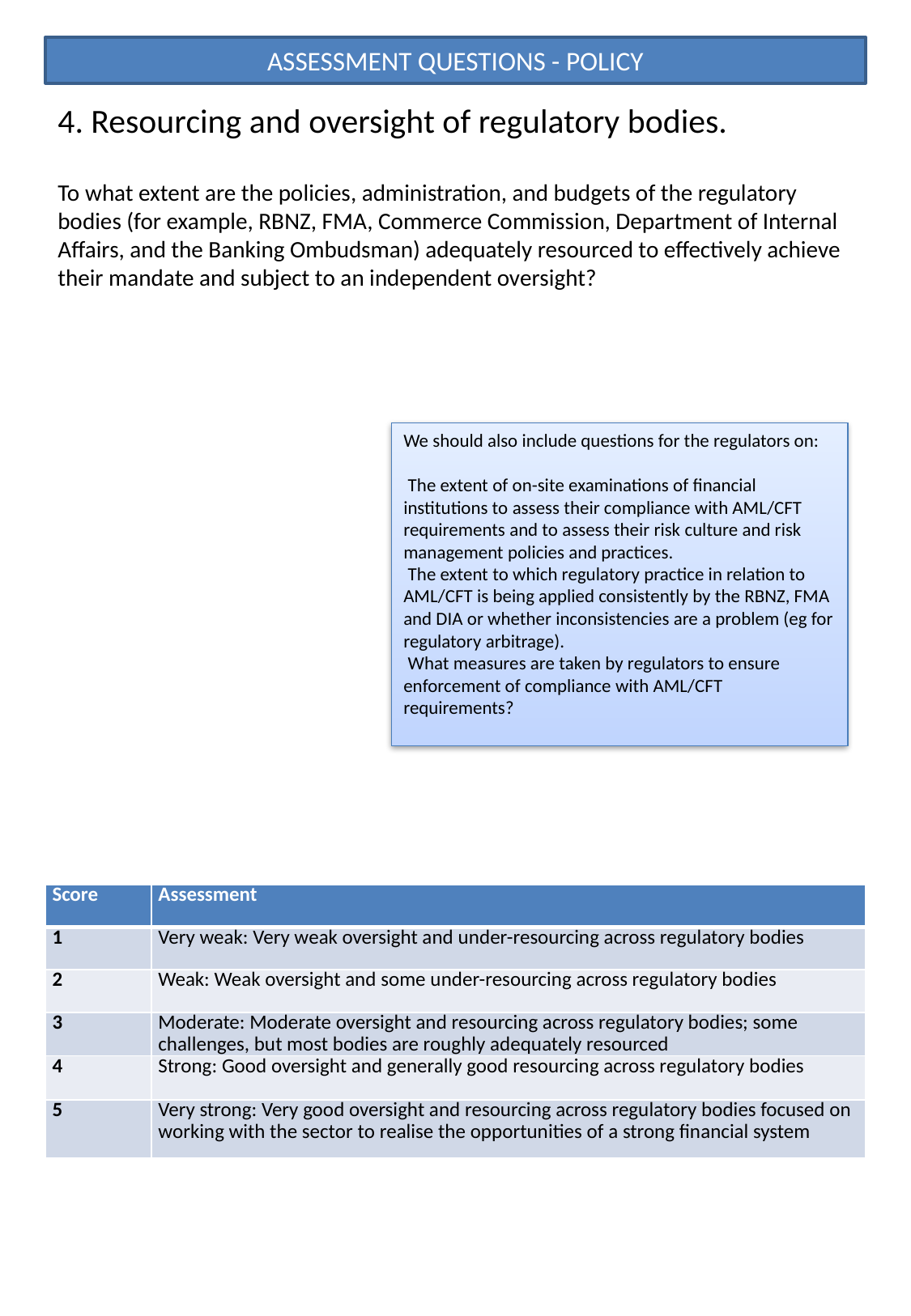

ASSESSMENT QUESTIONS - POLICY
# 4. Resourcing and oversight of regulatory bodies.
To what extent are the policies, administration, and budgets of the regulatory bodies (for example, RBNZ, FMA, Commerce Commission, Department of Internal Affairs, and the Banking Ombudsman) adequately resourced to effectively achieve their mandate and subject to an independent oversight?

We should also include questions for the regulators on:

 The extent of on-site examinations of financial institutions to assess their compliance with AML/CFT requirements and to assess their risk culture and risk management policies and practices.
 The extent to which regulatory practice in relation to AML/CFT is being applied consistently by the RBNZ, FMA and DIA or whether inconsistencies are a problem (eg for regulatory arbitrage).
 What measures are taken by regulators to ensure enforcement of compliance with AML/CFT requirements?

| Score | Assessment |
| --- | --- |
| 1 | Very weak: Very weak oversight and under-resourcing across regulatory bodies |
| 2 | Weak: Weak oversight and some under-resourcing across regulatory bodies |
| 3 | Moderate: Moderate oversight and resourcing across regulatory bodies; some challenges, but most bodies are roughly adequately resourced |
| 4 | Strong: Good oversight and generally good resourcing across regulatory bodies |
| 5 | Very strong: Very good oversight and resourcing across regulatory bodies focused on working with the sector to realise the opportunities of a strong financial system |